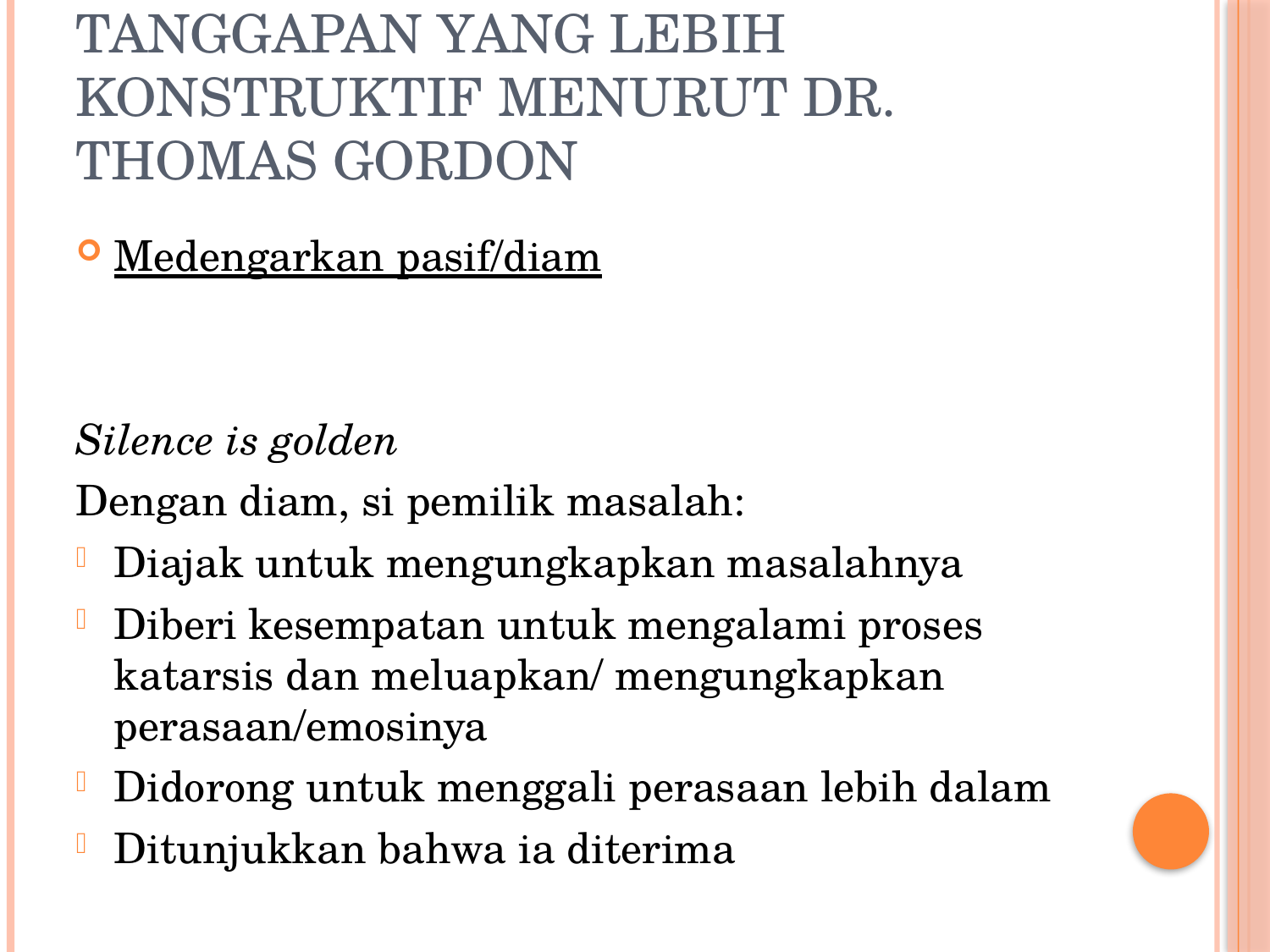

# Tanggapan yang lebih konstruktif menurut dr. thomas gordon
Medengarkan pasif/diam

Silence is golden
Dengan diam, si pemilik masalah:
Diajak untuk mengungkapkan masalahnya
Diberi kesempatan untuk mengalami proses katarsis dan meluapkan/ mengungkapkan perasaan/emosinya
Didorong untuk menggali perasaan lebih dalam
Ditunjukkan bahwa ia diterima